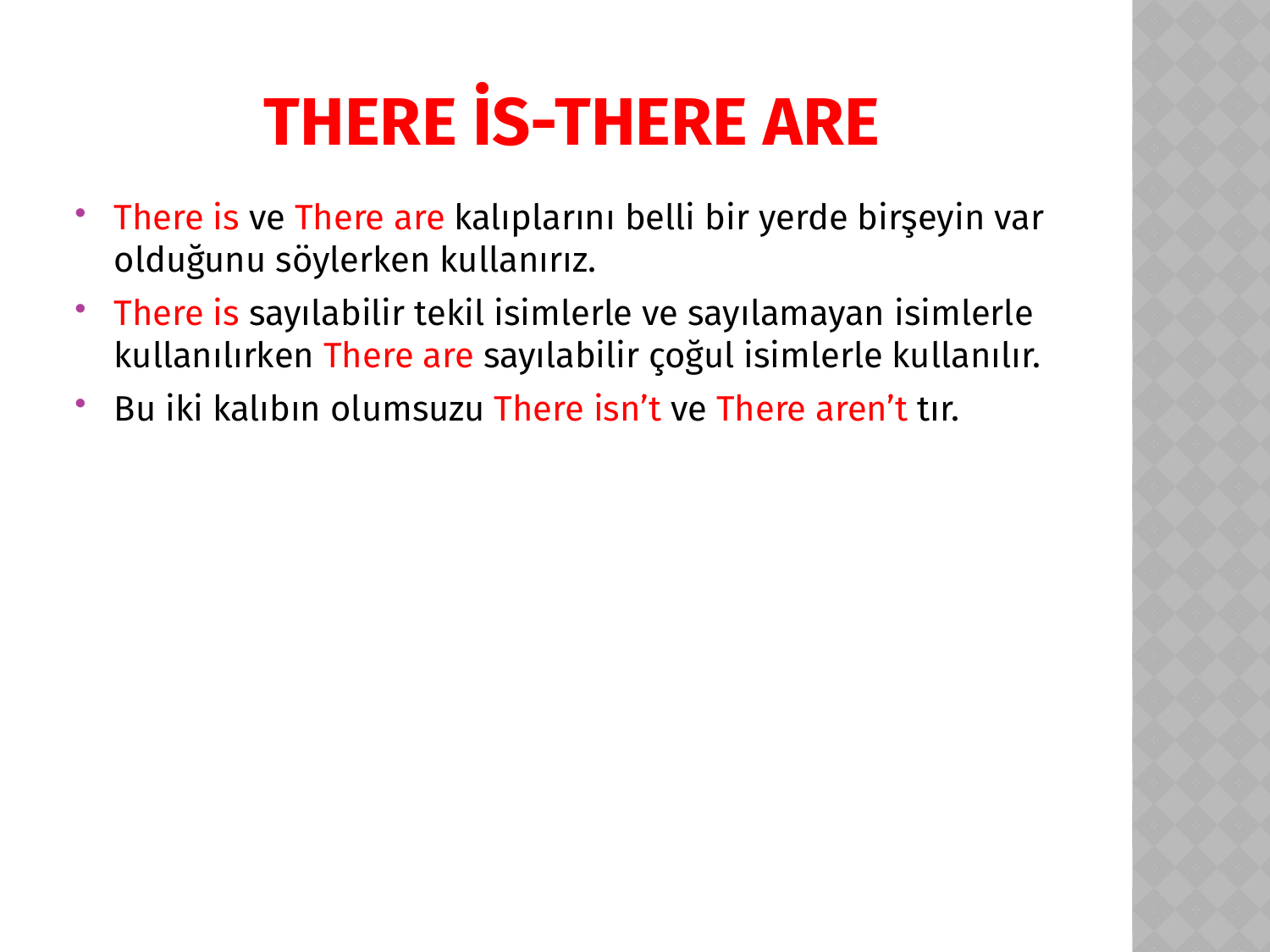

# There is-there are
There is ve There are kalıplarını belli bir yerde birşeyin var olduğunu söylerken kullanırız.
There is sayılabilir tekil isimlerle ve sayılamayan isimlerle kullanılırken There are sayılabilir çoğul isimlerle kullanılır.
Bu iki kalıbın olumsuzu There isn’t ve There aren’t tır.